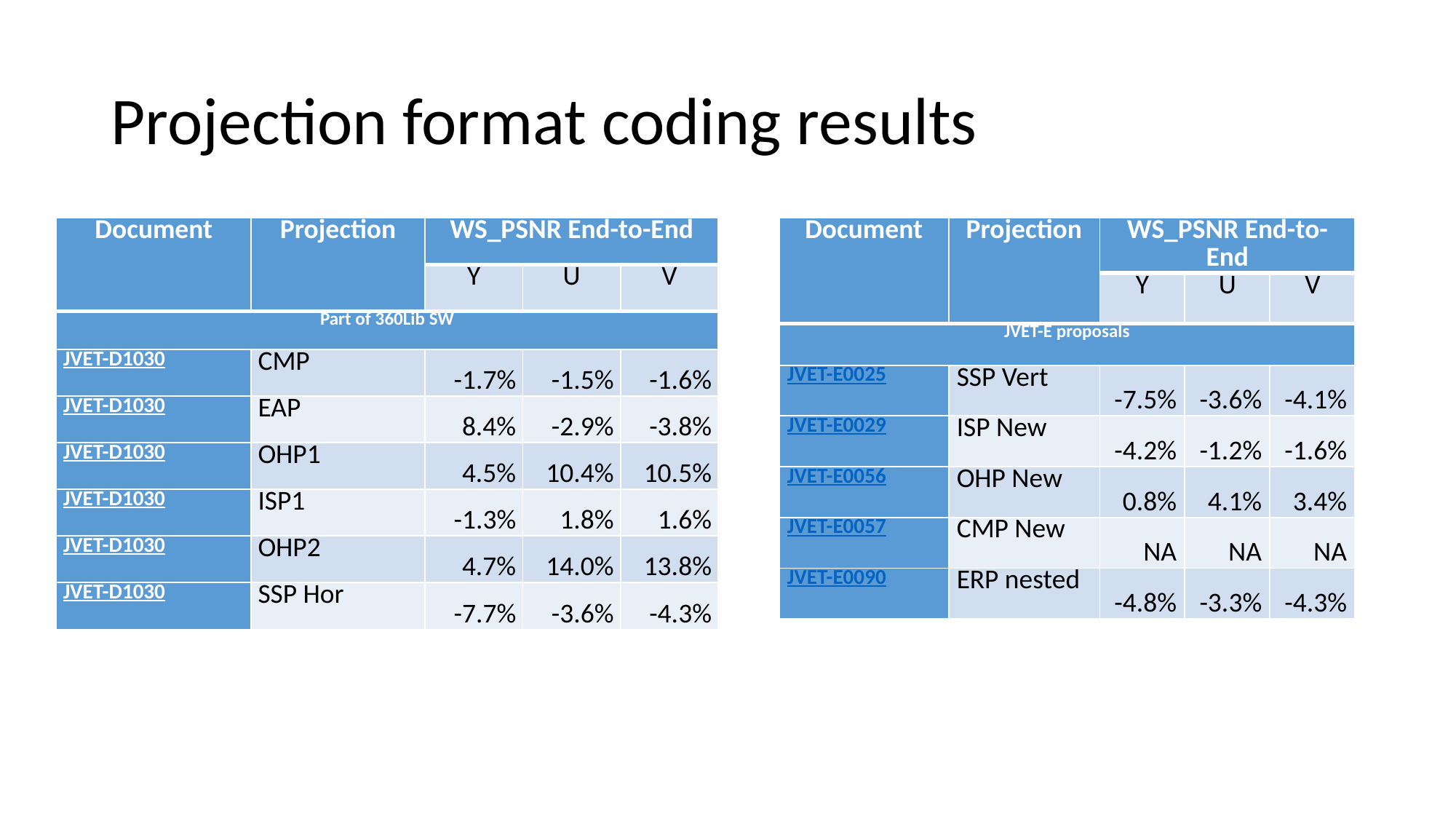

# Projection format coding results
| Document | Projection | WS\_PSNR End-to-End |  |  |
| --- | --- | --- | --- | --- |
|  |  | Y | U | V |
| Part of 360Lib SW |  |  |  |  |
| JVET-D1030 | CMP | -1.7% | -1.5% | -1.6% |
| JVET-D1030 | EAP | 8.4% | -2.9% | -3.8% |
| JVET-D1030 | OHP1 | 4.5% | 10.4% | 10.5% |
| JVET-D1030 | ISP1 | -1.3% | 1.8% | 1.6% |
| JVET-D1030 | OHP2 | 4.7% | 14.0% | 13.8% |
| JVET-D1030 | SSP Hor | -7.7% | -3.6% | -4.3% |
| Document | Projection | WS\_PSNR End-to-End |  |  |
| --- | --- | --- | --- | --- |
|  |  | Y | U | V |
| JVET-E proposals |  |  |  |  |
| JVET-E0025 | SSP Vert | -7.5% | -3.6% | -4.1% |
| JVET-E0029 | ISP New | -4.2% | -1.2% | -1.6% |
| JVET-E0056 | OHP New | 0.8% | 4.1% | 3.4% |
| JVET-E0057 | CMP New | NA | NA | NA |
| JVET-E0090 | ERP nested | -4.8% | -3.3% | -4.3% |